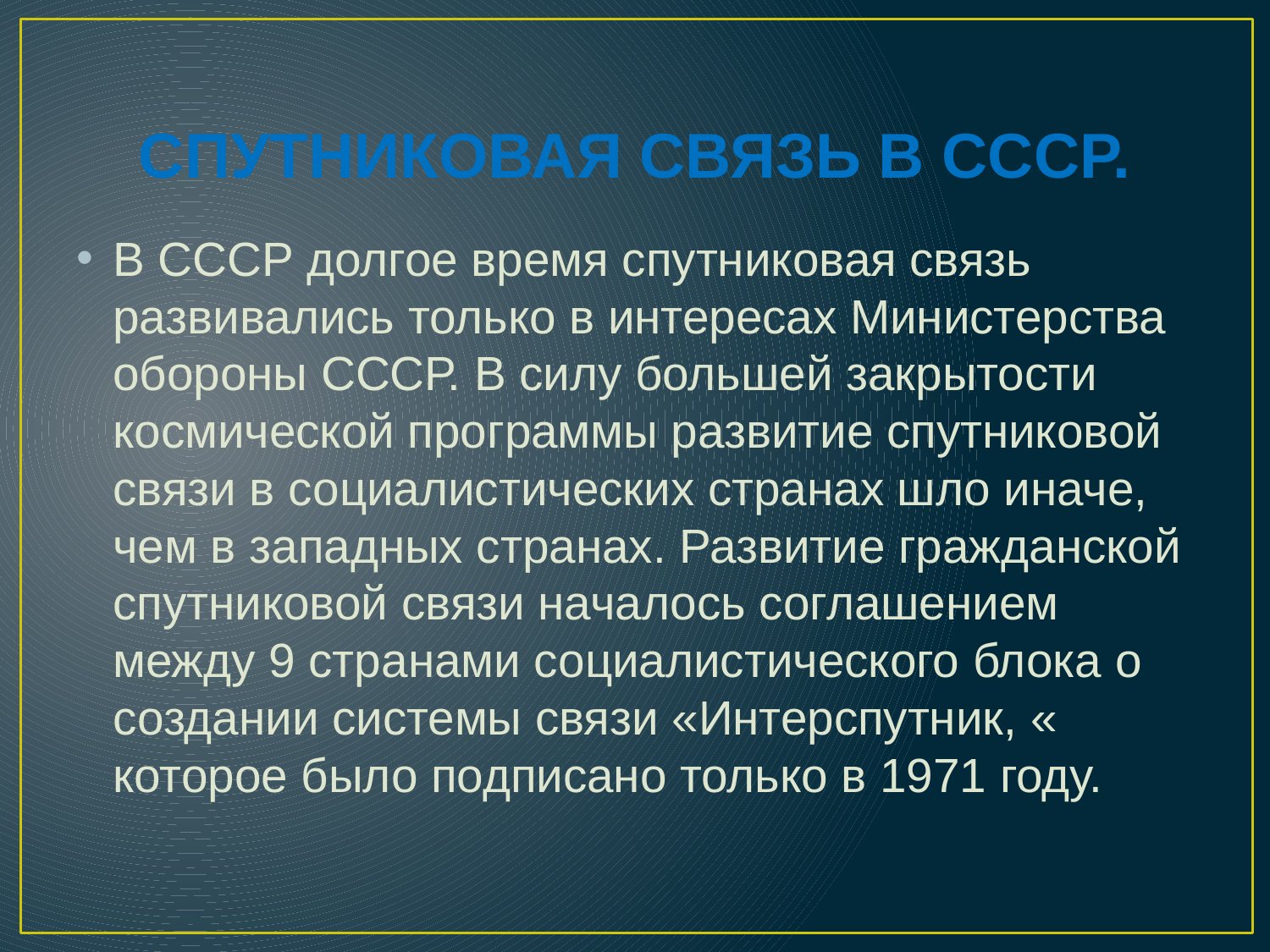

# Спутниковая связь в СССР.
В СССР долгое время спутниковая связь развивались только в интересах Министерства обороны СССР. В силу большей закрытости космической программы развитие спутниковой связи в социалистических странах шло иначе, чем в западных странах. Развитие гражданской спутниковой связи началось соглашением между 9 странами социалистического блока о создании системы связи «Интерспутник, « которое было подписано только в 1971 году.